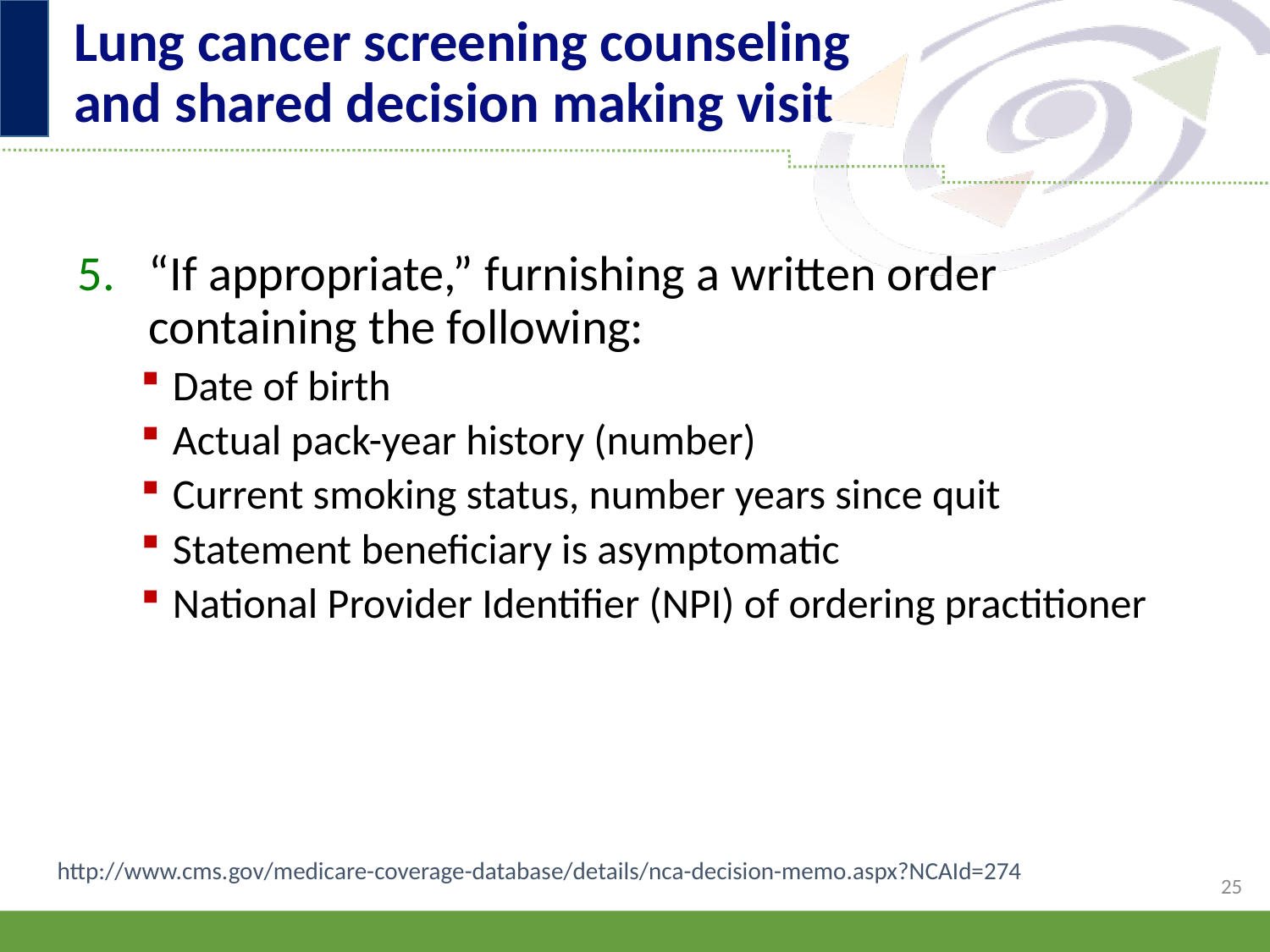

# Lung cancer screening counseling and shared decision making visit
“If appropriate,” furnishing a written order containing the following:
Date of birth
Actual pack-year history (number)
Current smoking status, number years since quit
Statement beneficiary is asymptomatic
National Provider Identifier (NPI) of ordering practitioner
http://www.cms.gov/medicare-coverage-database/details/nca-decision-memo.aspx?NCAId=274
25